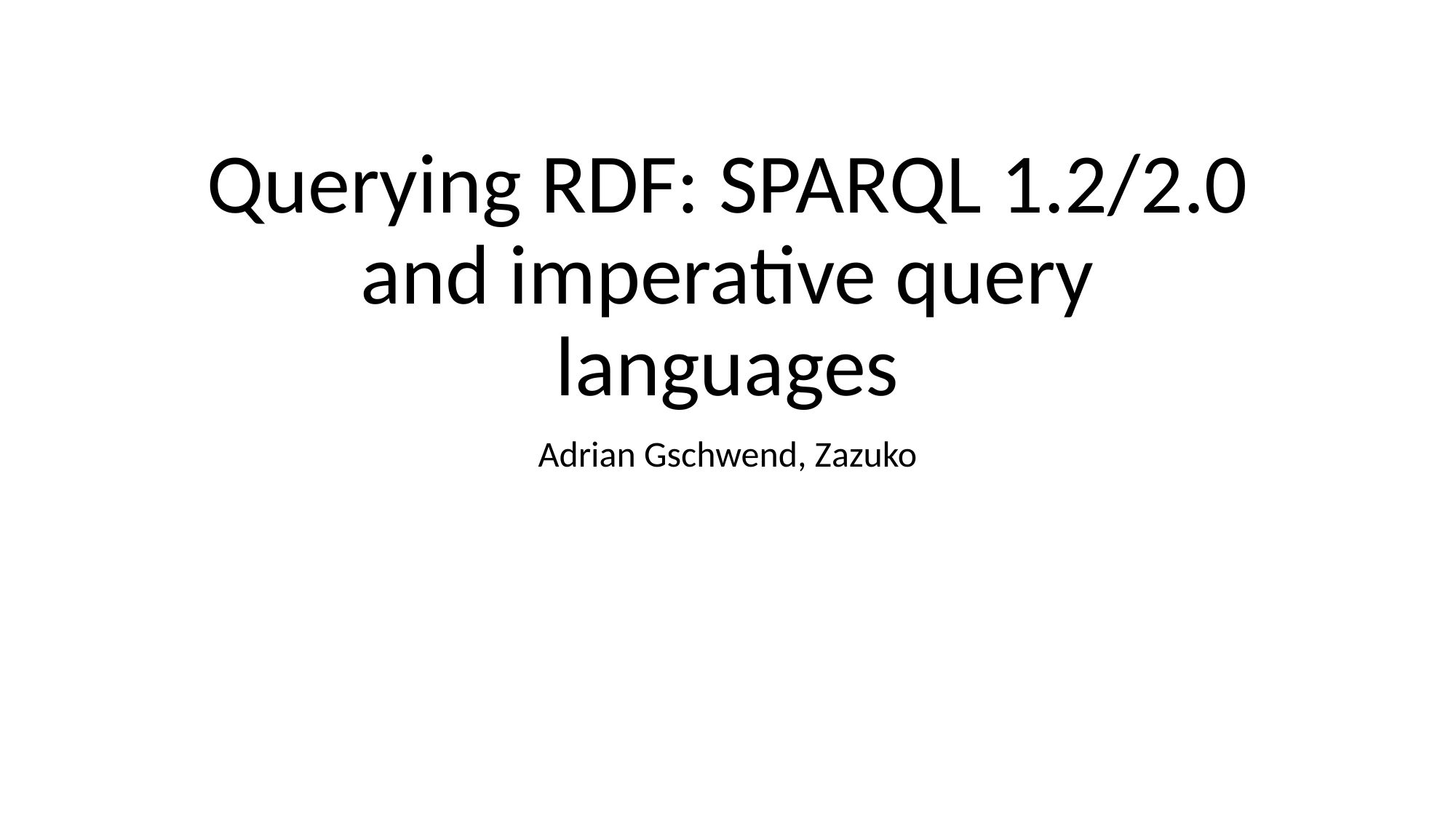

# Querying RDF: SPARQL 1.2/2.0 and imperative query languages
Adrian Gschwend, Zazuko